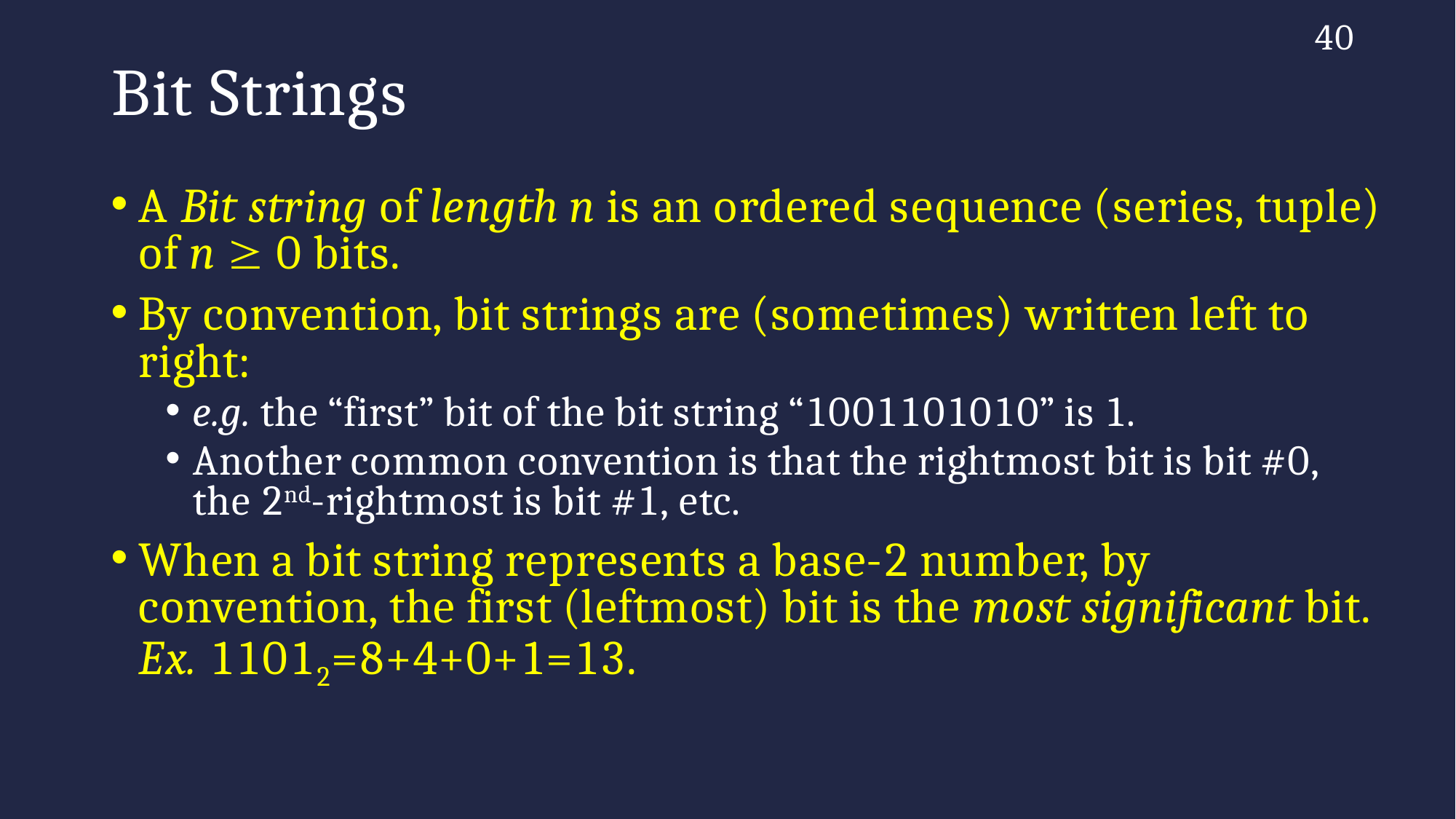

40
# Bit Strings
A Bit string of length n is an ordered sequence (series, tuple) of n ≥ 0 bits.
By convention, bit strings are (sometimes) written left to right:
e.g. the “first” bit of the bit string “1001101010” is 1.
Another common convention is that the rightmost bit is bit #0, the 2nd-rightmost is bit #1, etc.
When a bit string represents a base-2 number, by convention, the first (leftmost) bit is the most significant bit.  Ex. 11012=8+4+0+1=13.